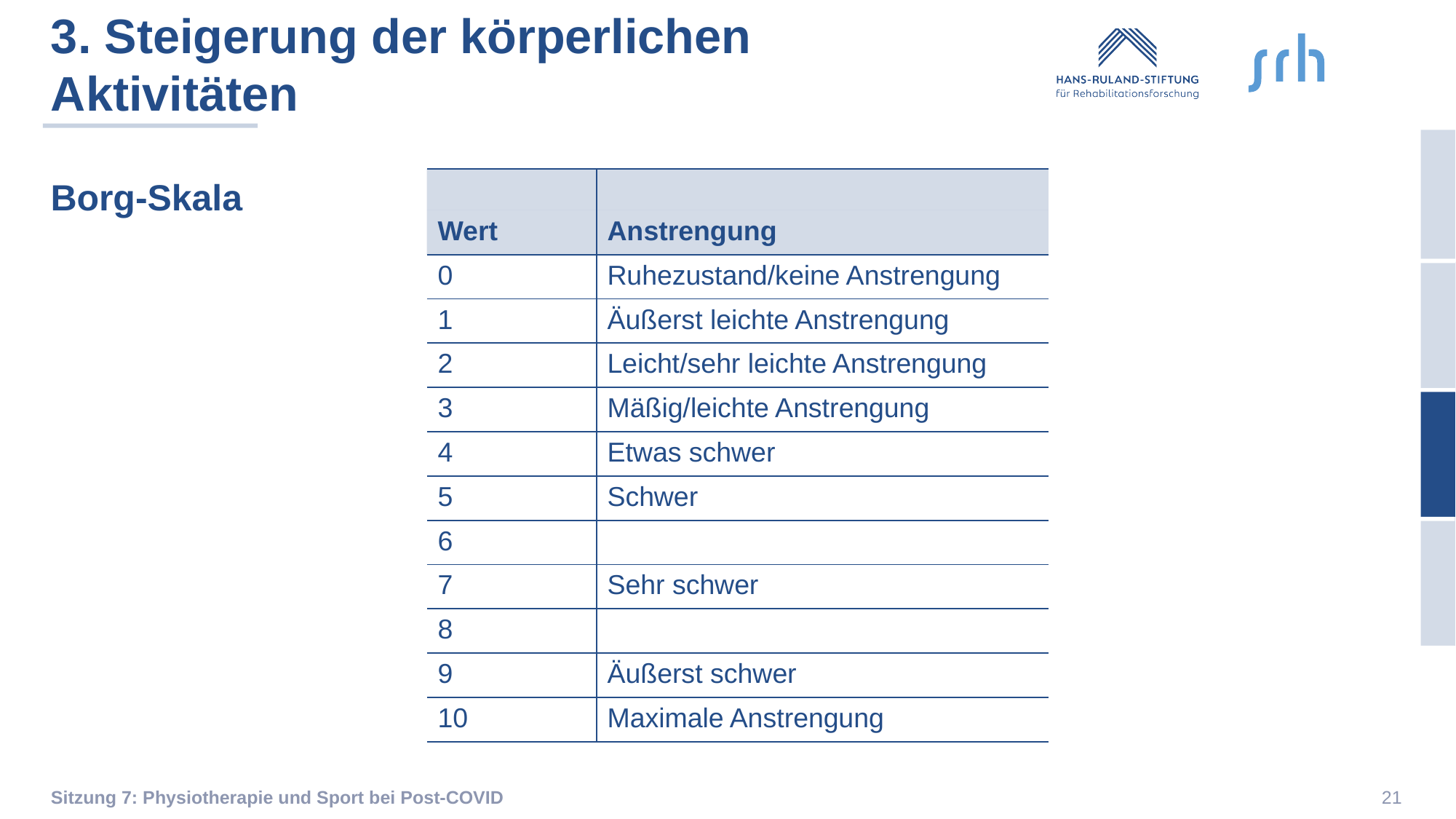

# 3. Steigerung der körperlichen Aktivitäten
Borg-Skala
|  |  |
| --- | --- |
| Wert | Anstrengung |
| 0 | Ruhezustand/keine Anstrengung |
| 1 | Äußerst leichte Anstrengung |
| 2 | Leicht/sehr leichte Anstrengung |
| 3 | Mäßig/leichte Anstrengung |
| 4 | Etwas schwer |
| 5 | Schwer |
| 6 |  |
| 7 | Sehr schwer |
| 8 |  |
| 9 | Äußerst schwer |
| 10 | Maximale Anstrengung |
Sitzung 7: Physiotherapie und Sport bei Post-COVID
21